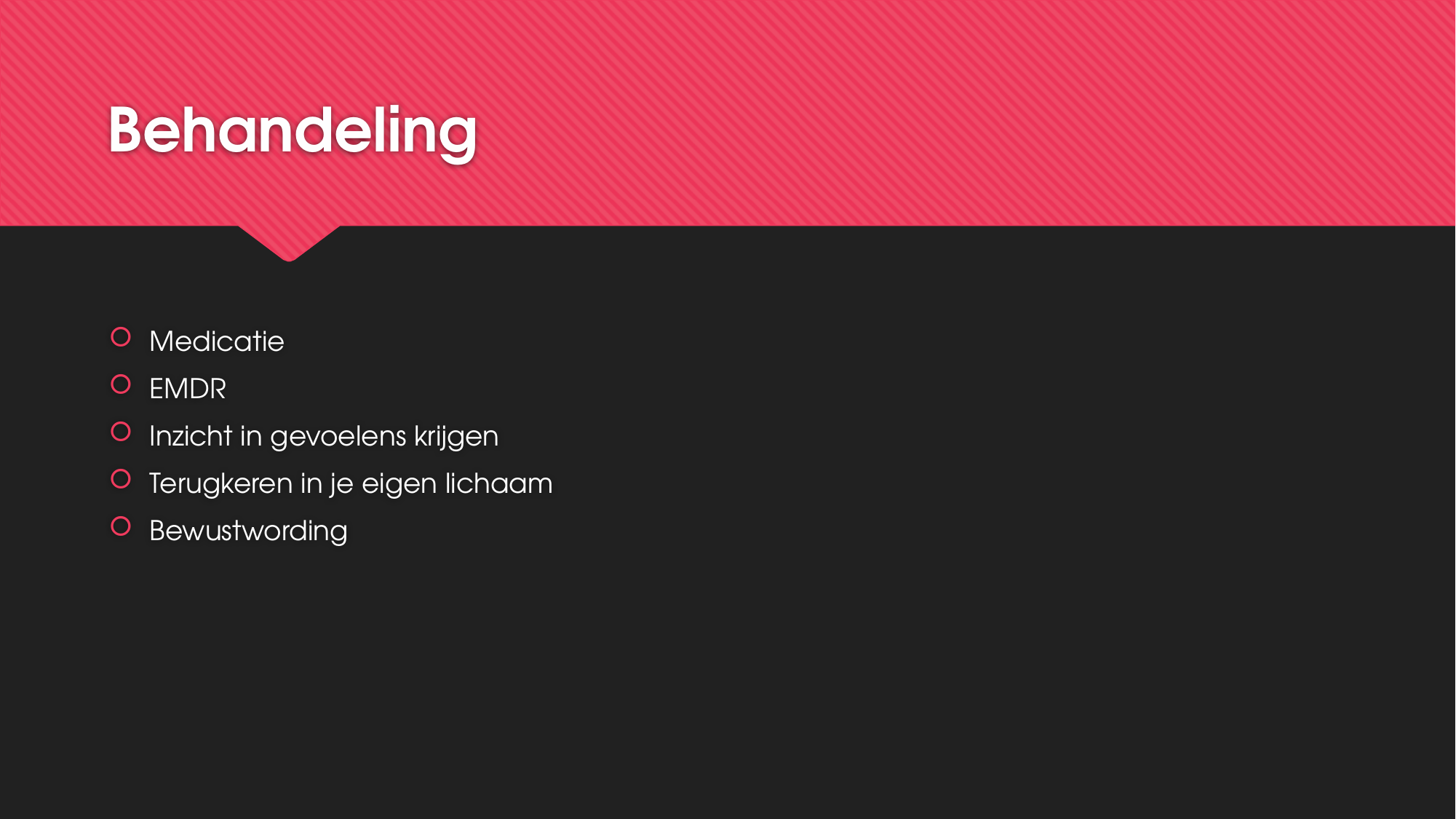

# Behandeling
Medicatie
EMDR
Inzicht in gevoelens krijgen
Terugkeren in je eigen lichaam
Bewustwording